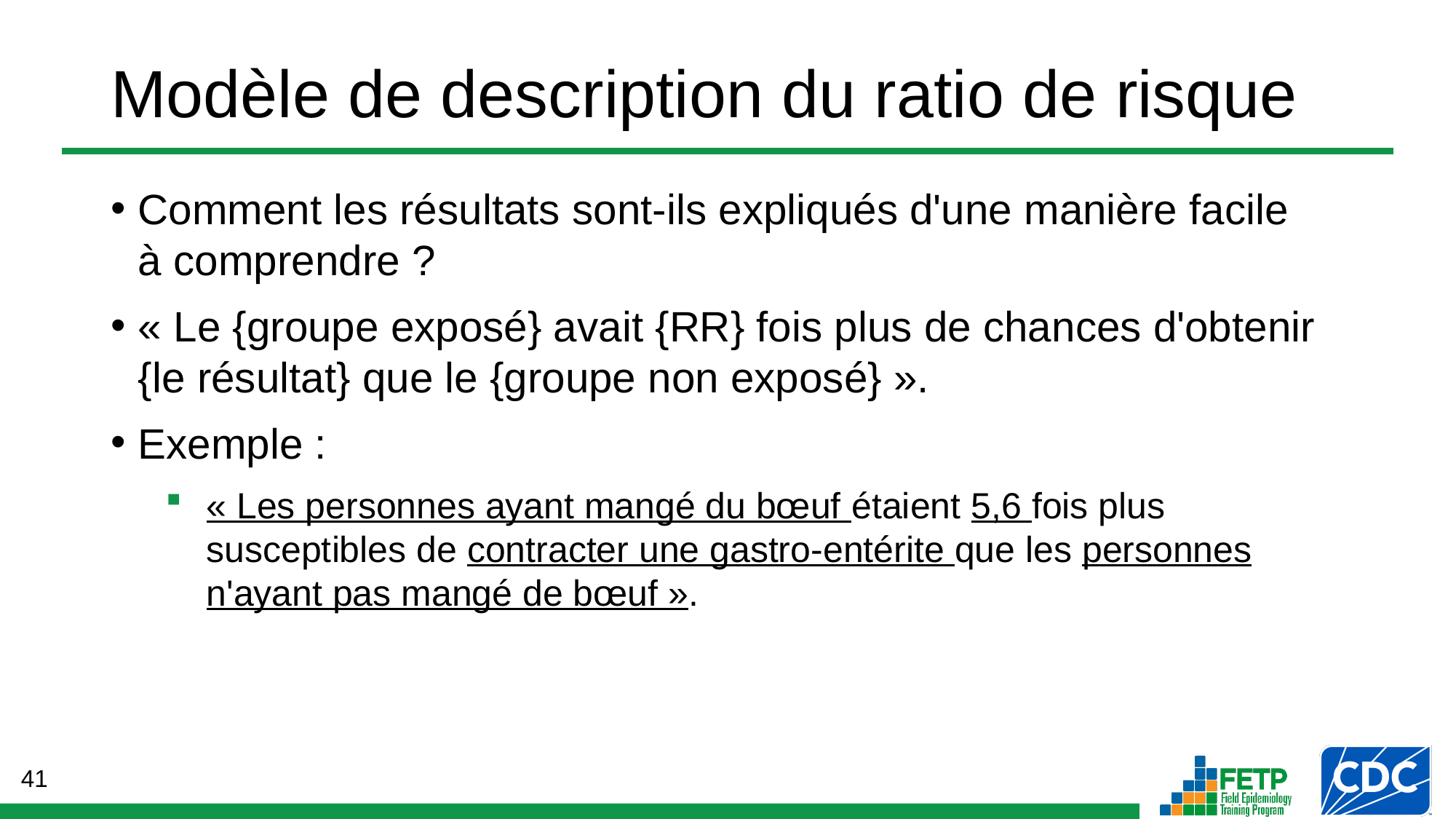

# Modèle de description du ratio de risque
Comment les résultats sont-ils expliqués d'une manière facile
à comprendre ?
« Le {groupe exposé} avait {RR} fois plus de chances d'obtenir {le résultat} que le {groupe non exposé} ».
Exemple :
« Les personnes ayant mangé du bœuf étaient 5,6 fois plus susceptibles de contracter une gastro-entérite que les personnes n'ayant pas mangé de bœuf ».